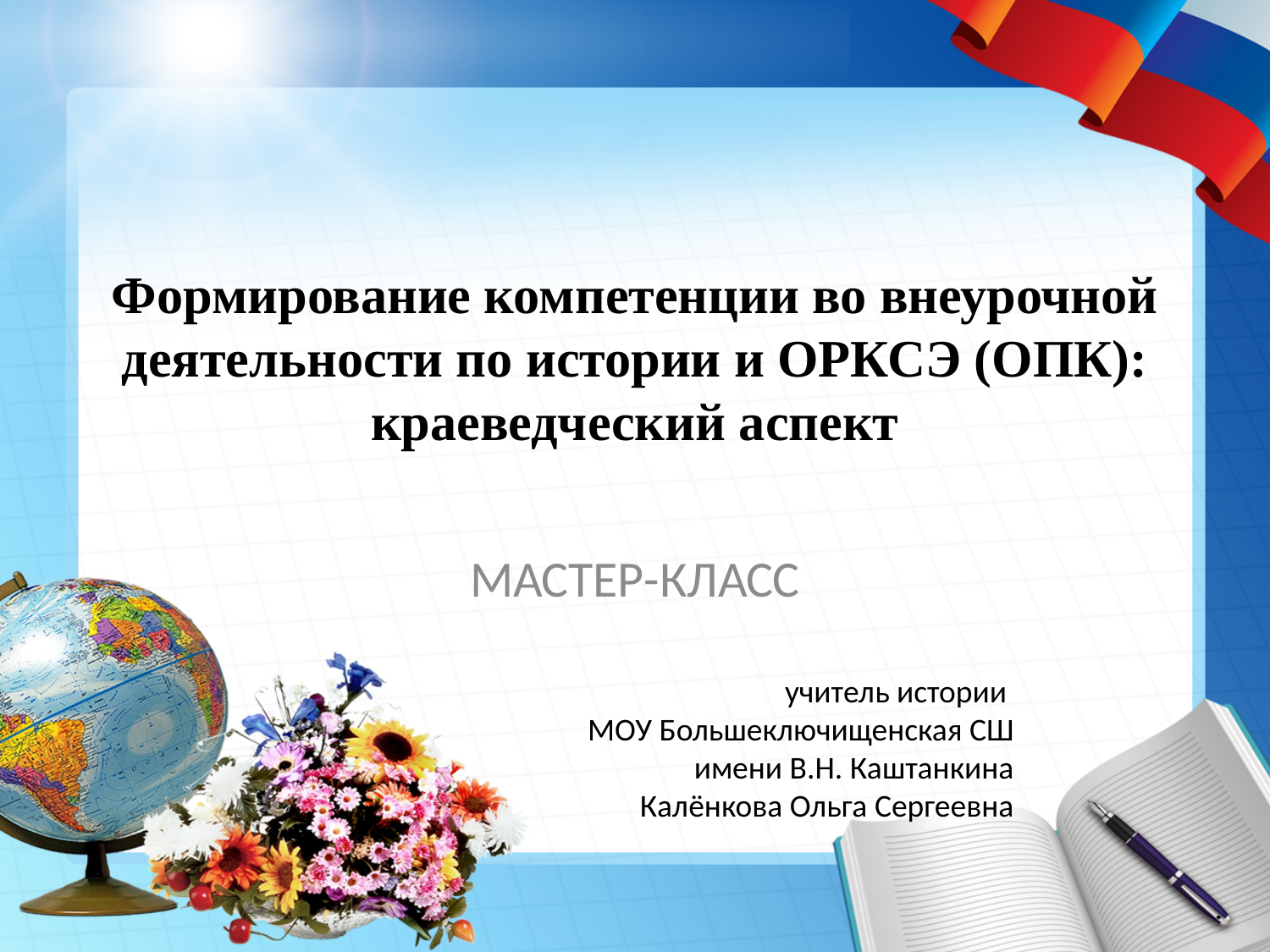

# Формирование компетенции во внеурочной деятельности по истории и ОРКСЭ (ОПК): краеведческий аспект
МАСТЕР-КЛАСС
учитель истории
МОУ Большеключищенская СШ имени В.Н. Каштанкина
Калёнкова Ольга Сергеевна